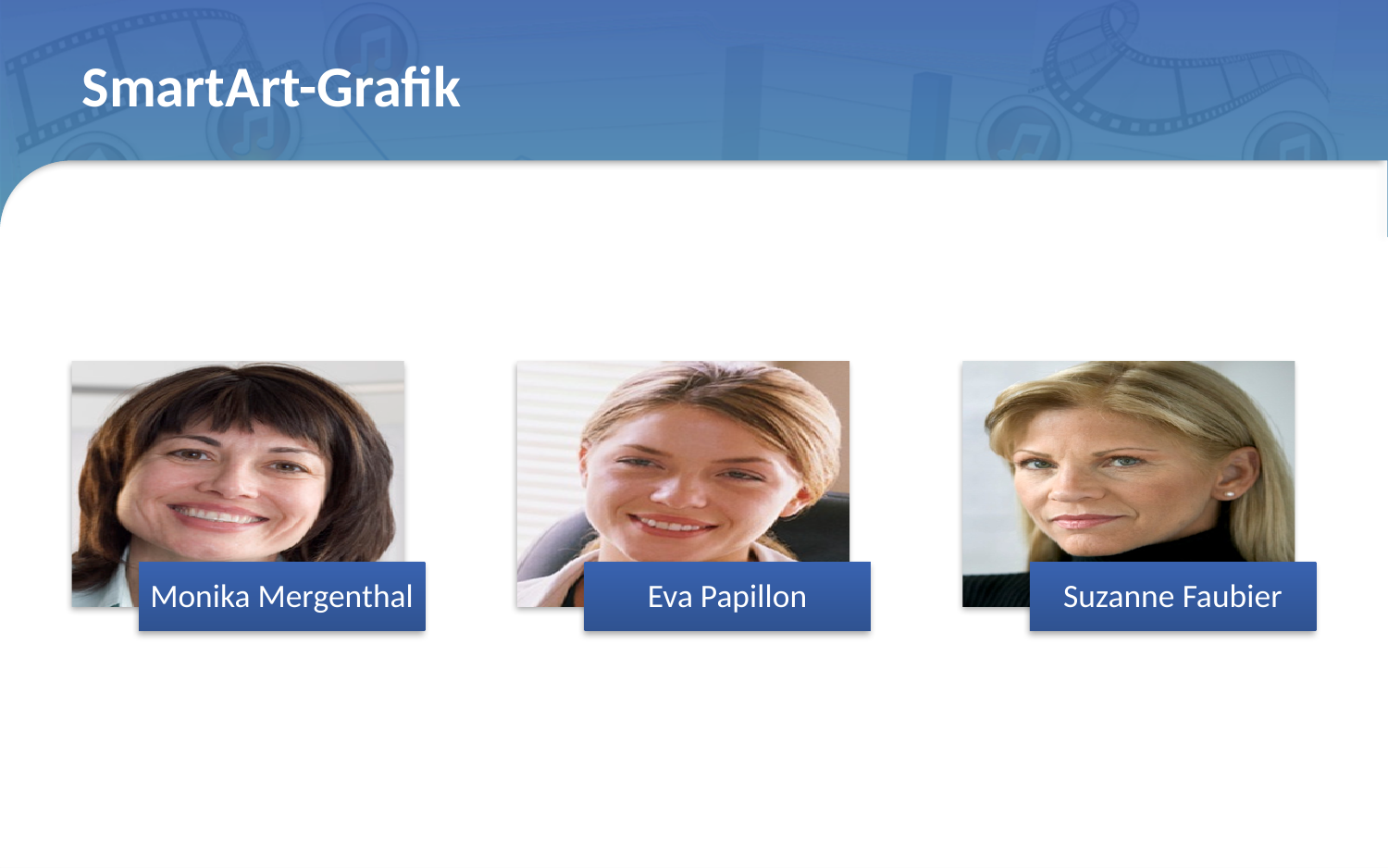

# SmartArt-Grafik
Monika Mergenthal
Eva Papillon
Suzanne Faubier